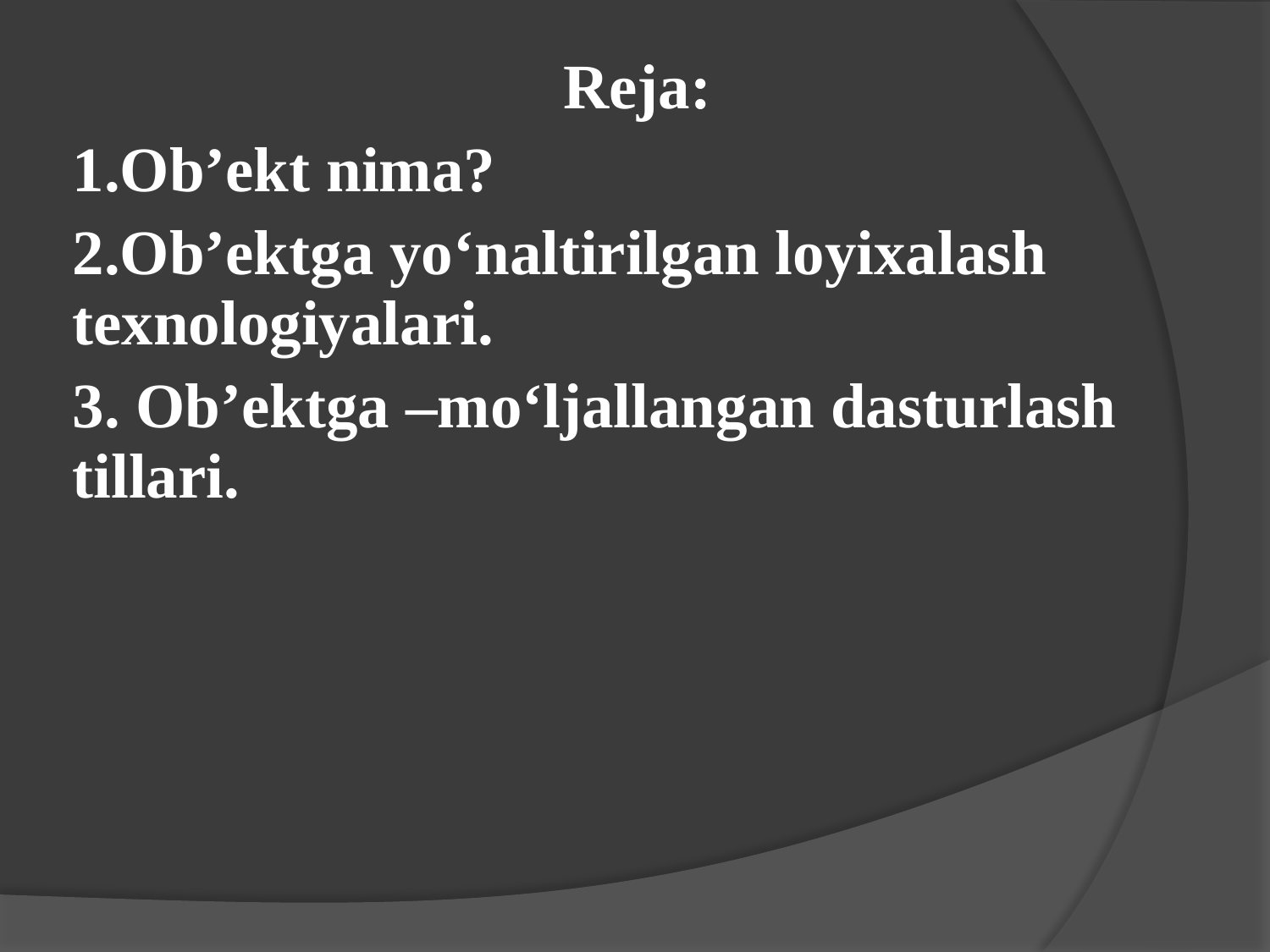

Reja:
1.Ob’ekt nima?
2.Ob’ektga yo‘naltirilgan loyixalash texnologiyalari.
3. Ob’ektga –mo‘ljallangan dasturlash tillari.